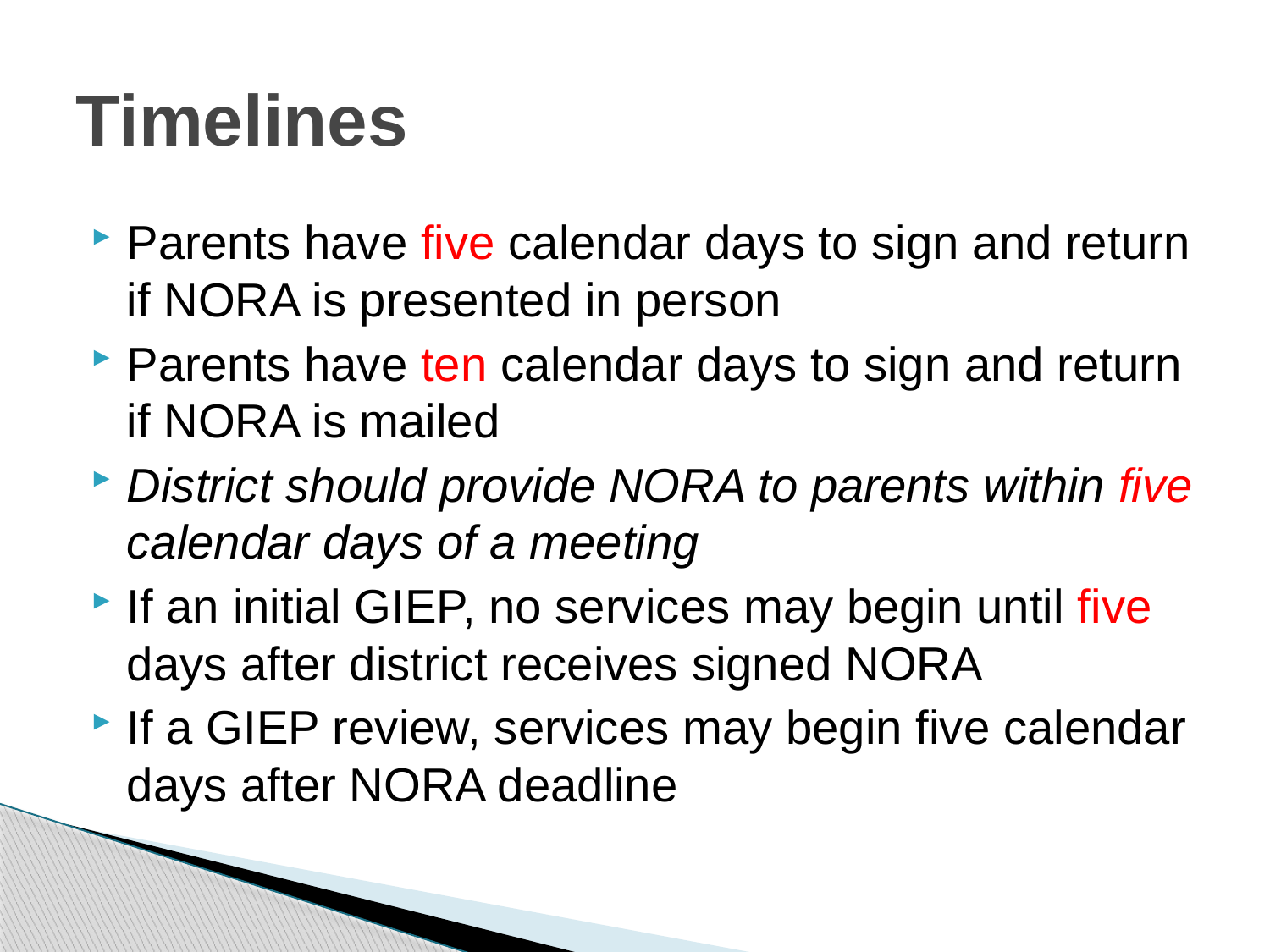

# Timelines
Parents have five calendar days to sign and return if NORA is presented in person
Parents have ten calendar days to sign and return if NORA is mailed
District should provide NORA to parents within five calendar days of a meeting
If an initial GIEP, no services may begin until five days after district receives signed NORA
If a GIEP review, services may begin five calendar days after NORA deadline